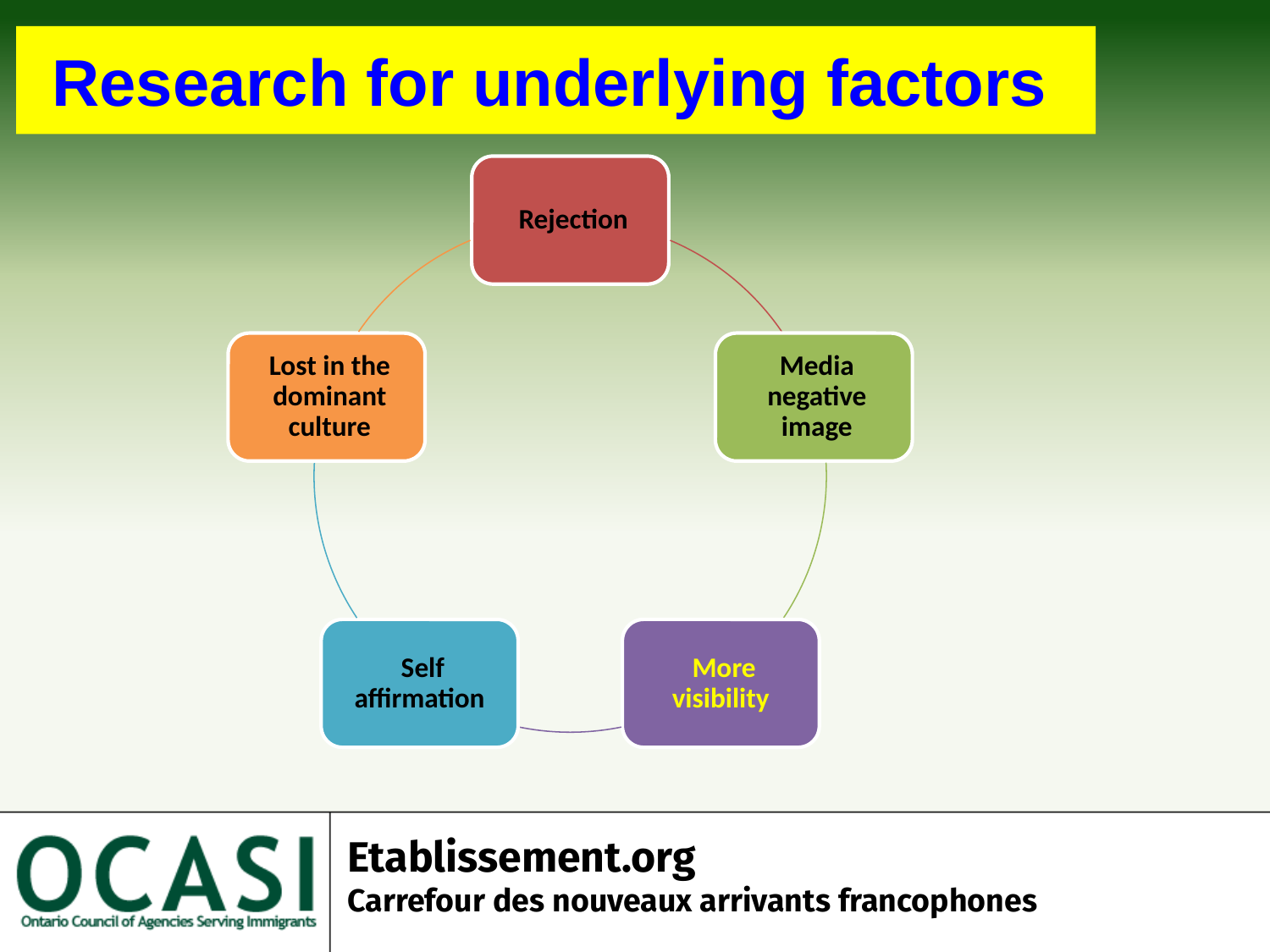

Research for underlying factors

Rejection
Media negative image
More visibility
Self affirmation
Lost in the dominant culture
Etablissement.org
Carrefour des nouveaux arrivants francophones